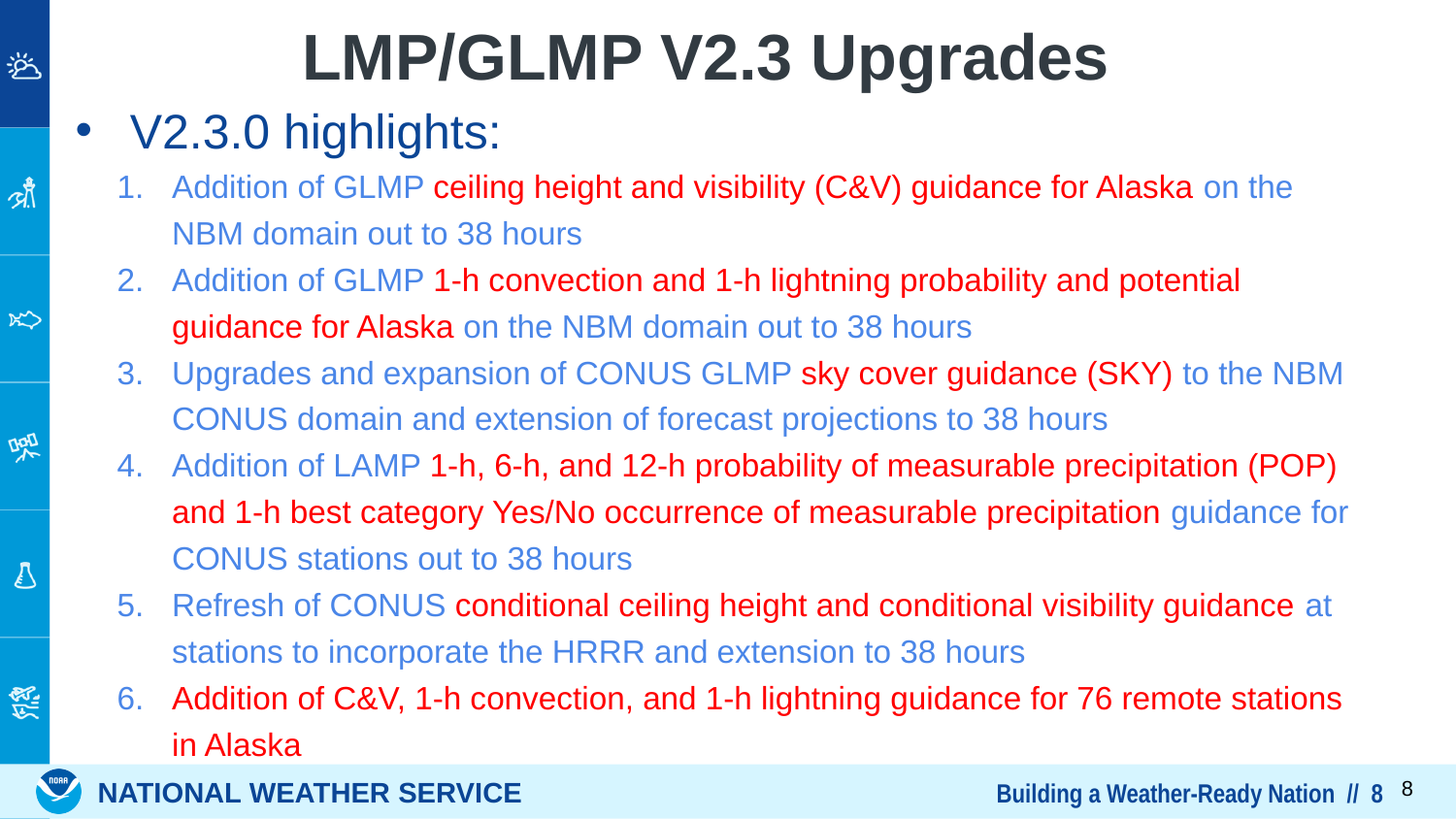

# LMP/GLMP V2.3 Upgrades
V2.3.0 highlights:
Addition of GLMP ceiling height and visibility (C&V) guidance for Alaska on the NBM domain out to 38 hours
Addition of GLMP 1-h convection and 1-h lightning probability and potential guidance for Alaska on the NBM domain out to 38 hours
Upgrades and expansion of CONUS GLMP sky cover guidance (SKY) to the NBM CONUS domain and extension of forecast projections to 38 hours
Addition of LAMP 1-h, 6-h, and 12-h probability of measurable precipitation (POP) and 1-h best category Yes/No occurrence of measurable precipitation guidance for CONUS stations out to 38 hours
Refresh of CONUS conditional ceiling height and conditional visibility guidance at stations to incorporate the HRRR and extension to 38 hours
Addition of C&V, 1-h convection, and 1-h lightning guidance for 76 remote stations in Alaska

8